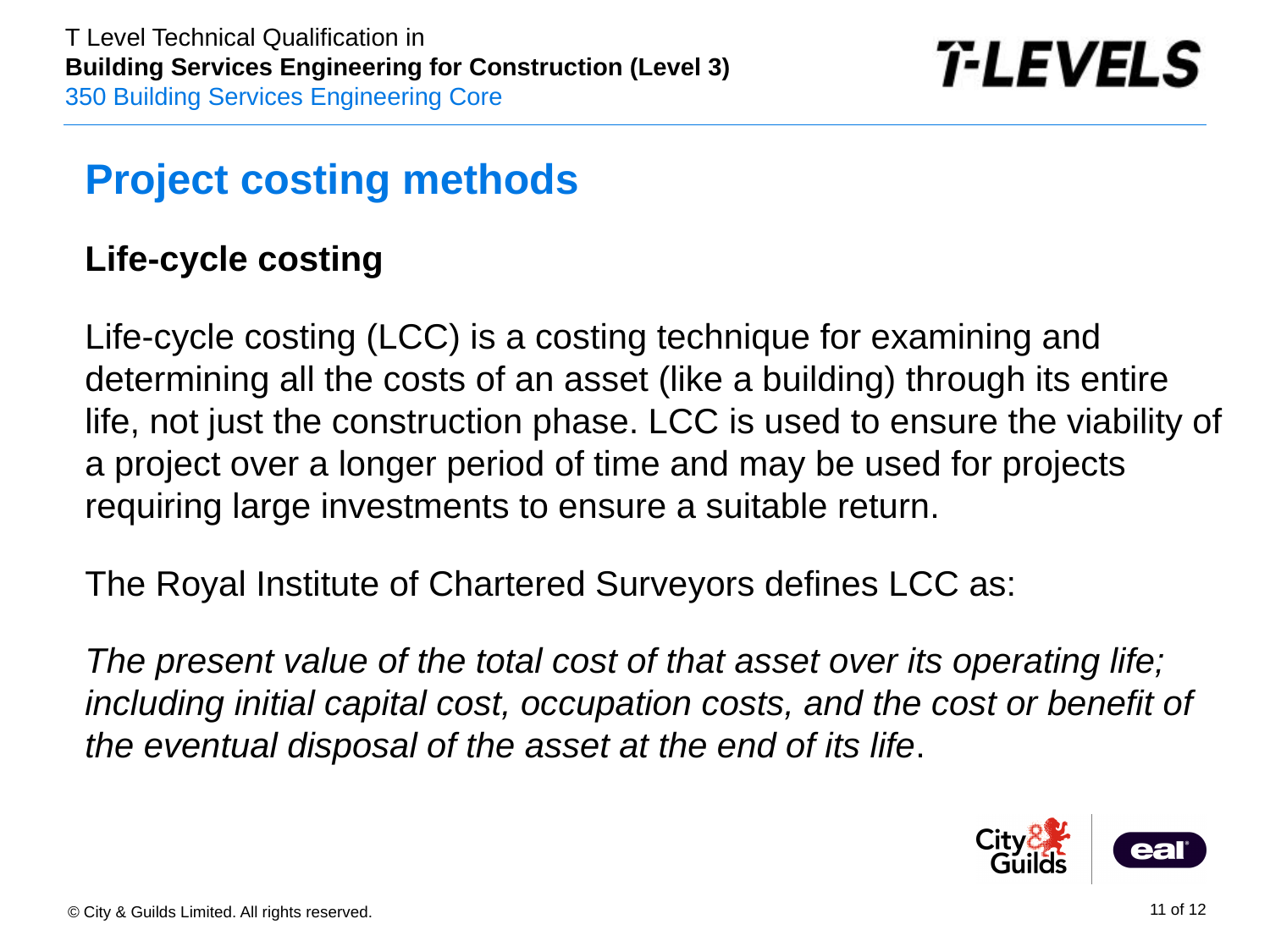

# Project costing methods
Life-cycle costing
Life-cycle costing (LCC) is a costing technique for examining and determining all the costs of an asset (like a building) through its entire life, not just the construction phase. LCC is used to ensure the viability of a project over a longer period of time and may be used for projects requiring large investments to ensure a suitable return.
The Royal Institute of Chartered Surveyors defines LCC as:
The present value of the total cost of that asset over its operating life; including initial capital cost, occupation costs, and the cost or benefit of the eventual disposal of the asset at the end of its life.